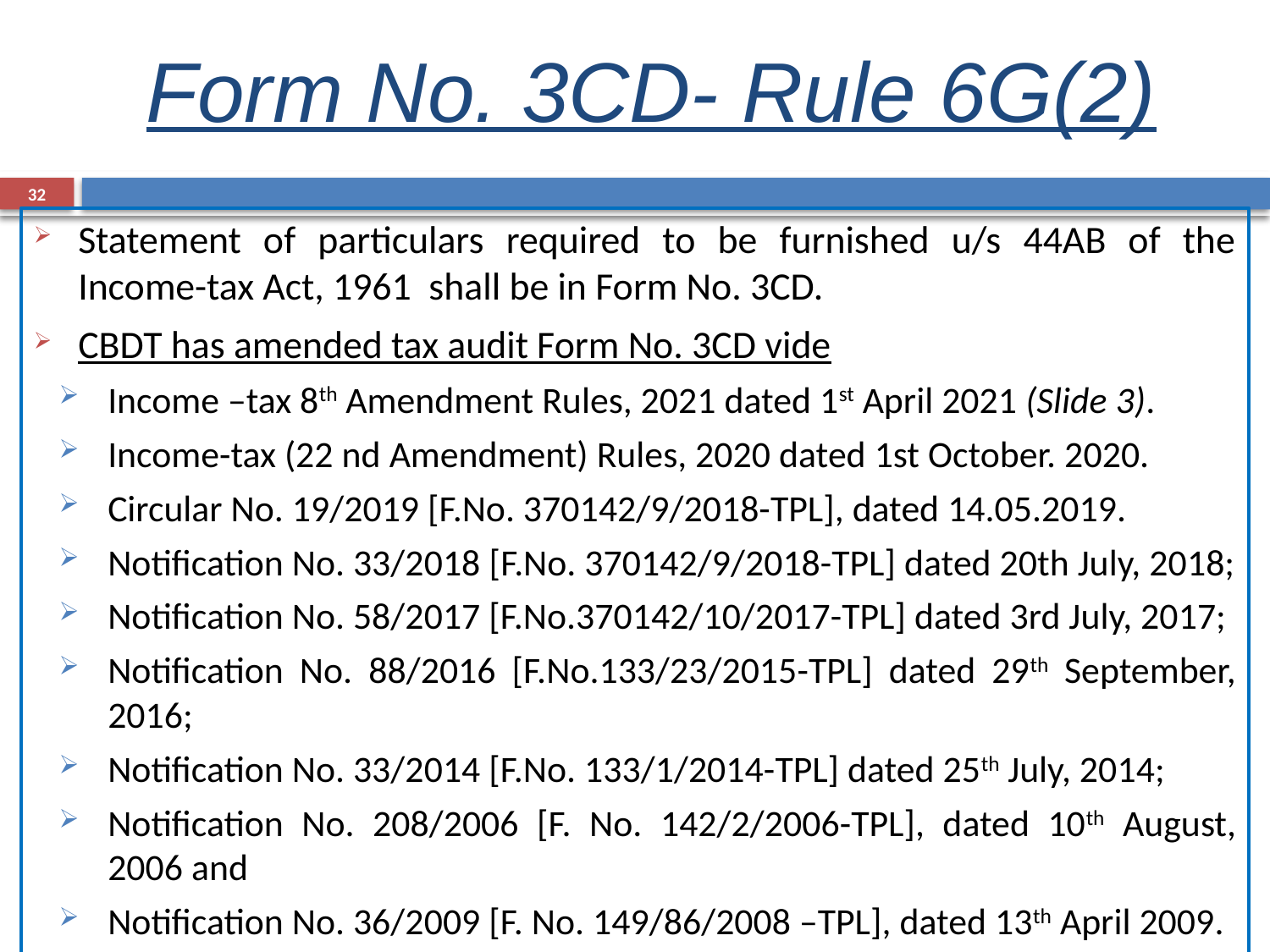

# Form No. 3CD- Rule 6G(2)
32
Statement of particulars required to be furnished u/s 44AB of the Income-tax Act, 1961  shall be in Form No. 3CD.
CBDT has amended tax audit Form No. 3CD vide
Income –tax 8th Amendment Rules, 2021 dated 1st April 2021 (Slide 3).
Income-tax (22 nd Amendment) Rules, 2020 dated 1st October. 2020.
Circular No. 19/2019 [F.No. 370142/9/2018-TPL], dated 14.05.2019.
Notification No. 33/2018 [F.No. 370142/9/2018-TPL] dated 20th July, 2018;
Notification No. 58/2017 [F.No.370142/10/2017-TPL] dated 3rd July, 2017;
Notification No. 88/2016 [F.No.133/23/2015-TPL] dated 29th September, 2016;
Notification No. 33/2014 [F.No. 133/1/2014-TPL] dated 25th July, 2014;
Notification No. 208/2006 [F. No. 142/2/2006-TPL], dated 10th August, 2006 and
Notification No. 36/2009 [F. No. 149/86/2008 –TPL], dated 13th April 2009.